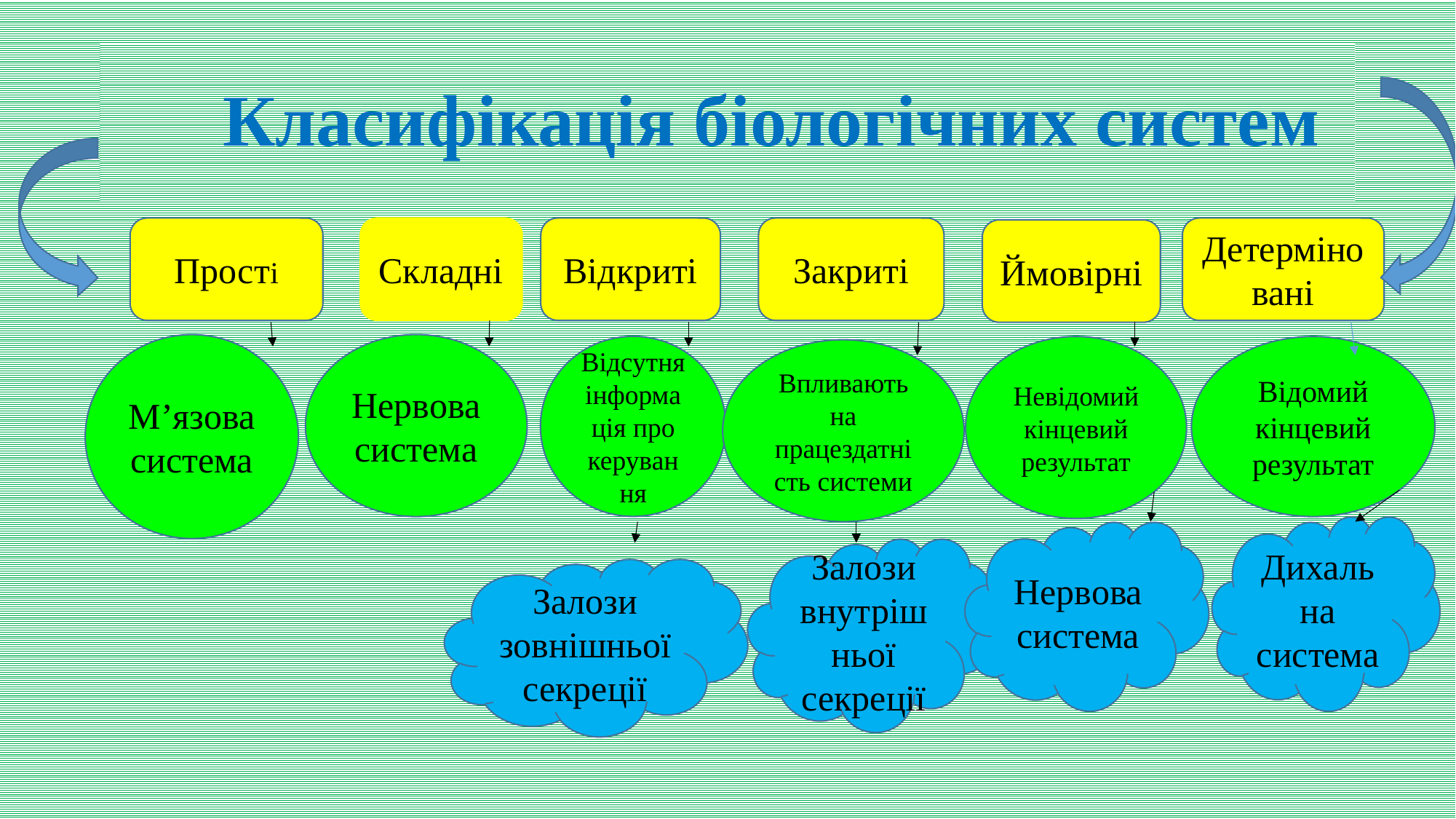

# Класифікація біологічних систем

Прості
Складні
Відкриті
Закриті
Детерміновані
Ймовірні
М’язова система
Нервова система
Відсутня інформація про керуван
ня
Невідомий кінцевий результат
Відомий кінцевий результат
Впливають на працездатність системи
Дихальна система
Нервова система
Залози внутріш
ньої секреції
Залози зовнішньої секреції